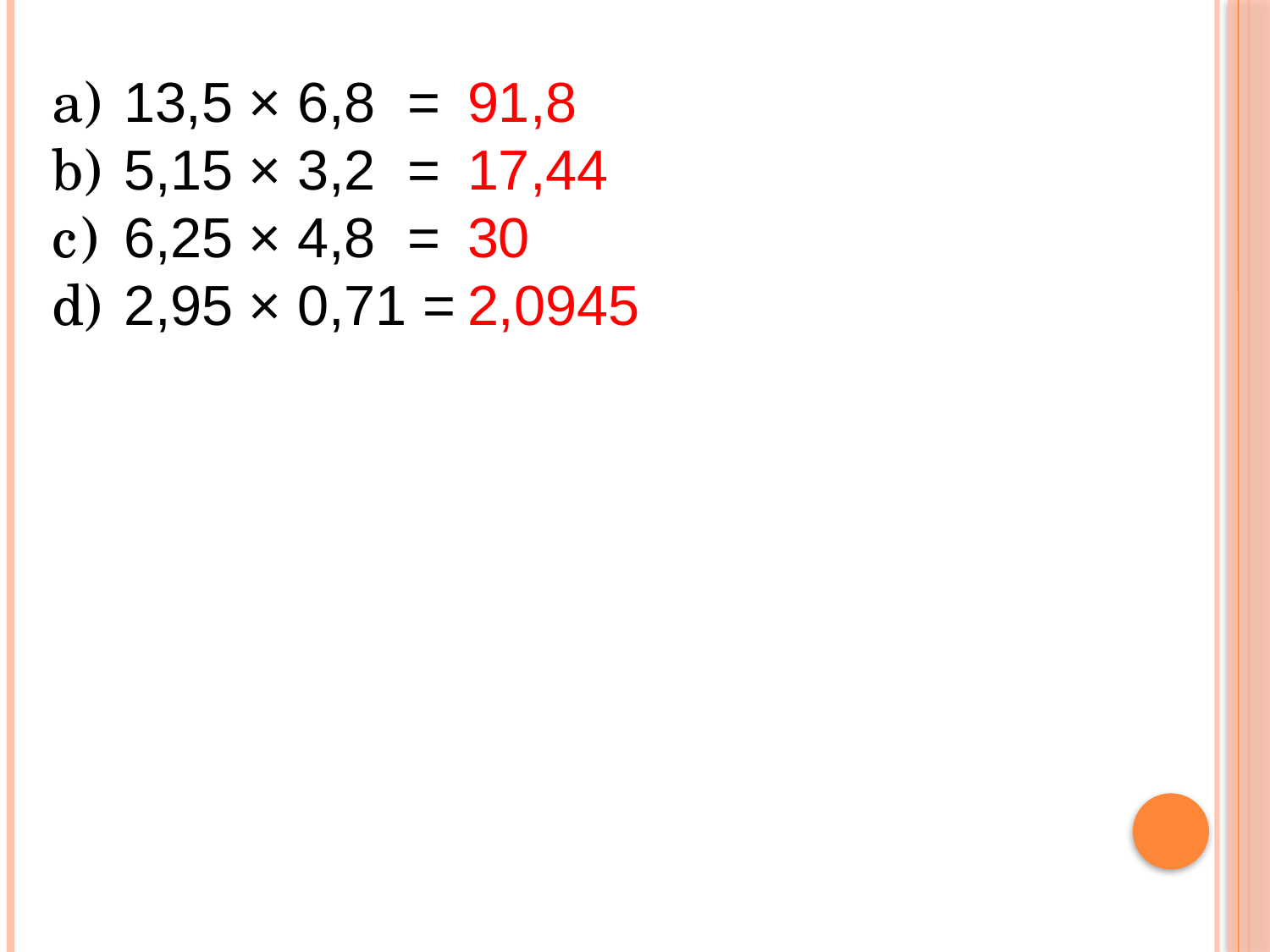

91,8
17,44
30
2,0945
13,5 × 6,8  =
5,15 × 3,2  =
6,25 × 4,8  =
2,95 × 0,71 =